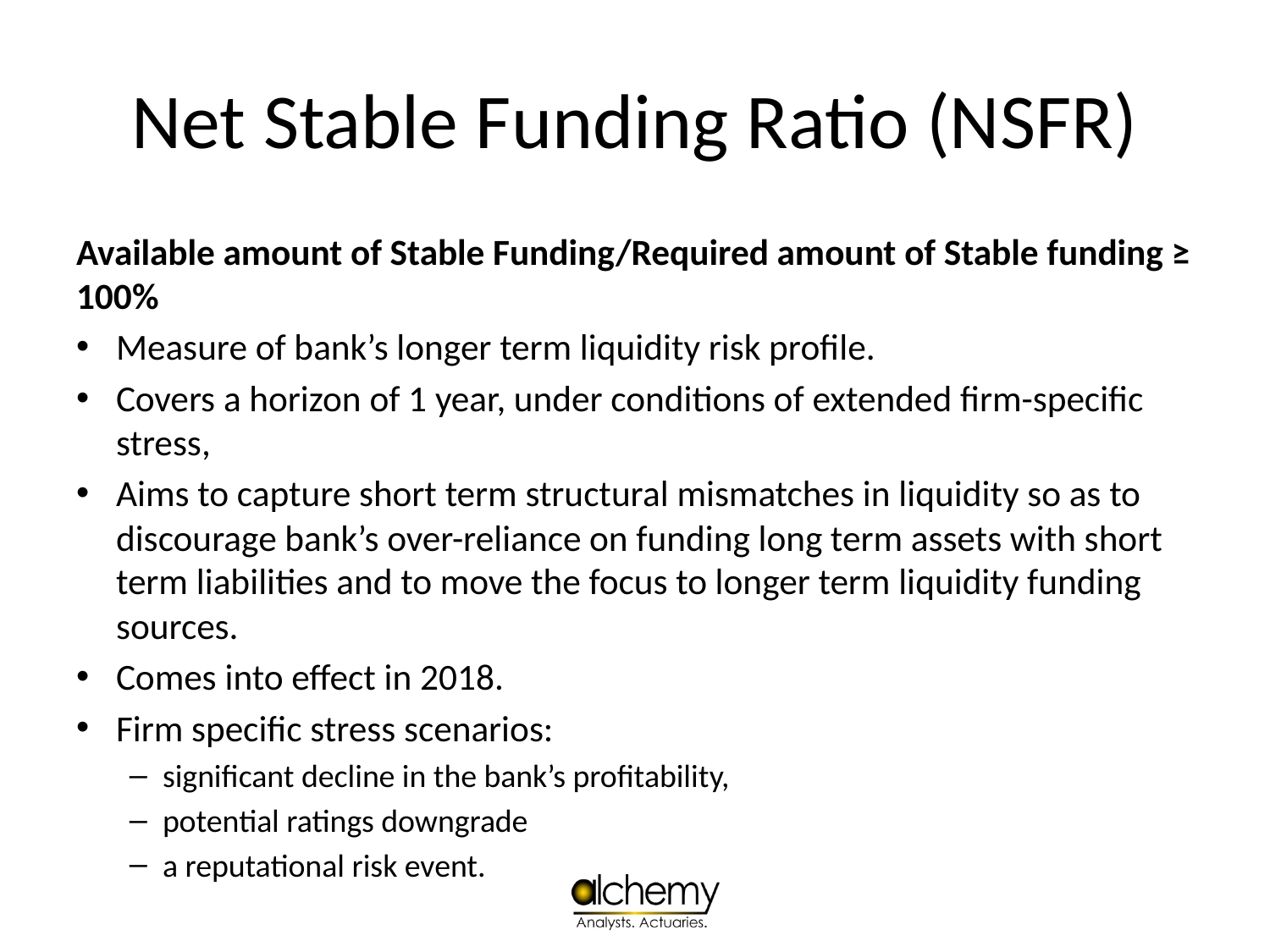

# Net Stable Funding Ratio (NSFR)
Available amount of Stable Funding/Required amount of Stable funding ≥ 100%
Measure of bank’s longer term liquidity risk profile.
Covers a horizon of 1 year, under conditions of extended firm-specific stress,
Aims to capture short term structural mismatches in liquidity so as to discourage bank’s over-reliance on funding long term assets with short term liabilities and to move the focus to longer term liquidity funding sources.
Comes into effect in 2018.
Firm specific stress scenarios:
significant decline in the bank’s profitability,
potential ratings downgrade
a reputational risk event.